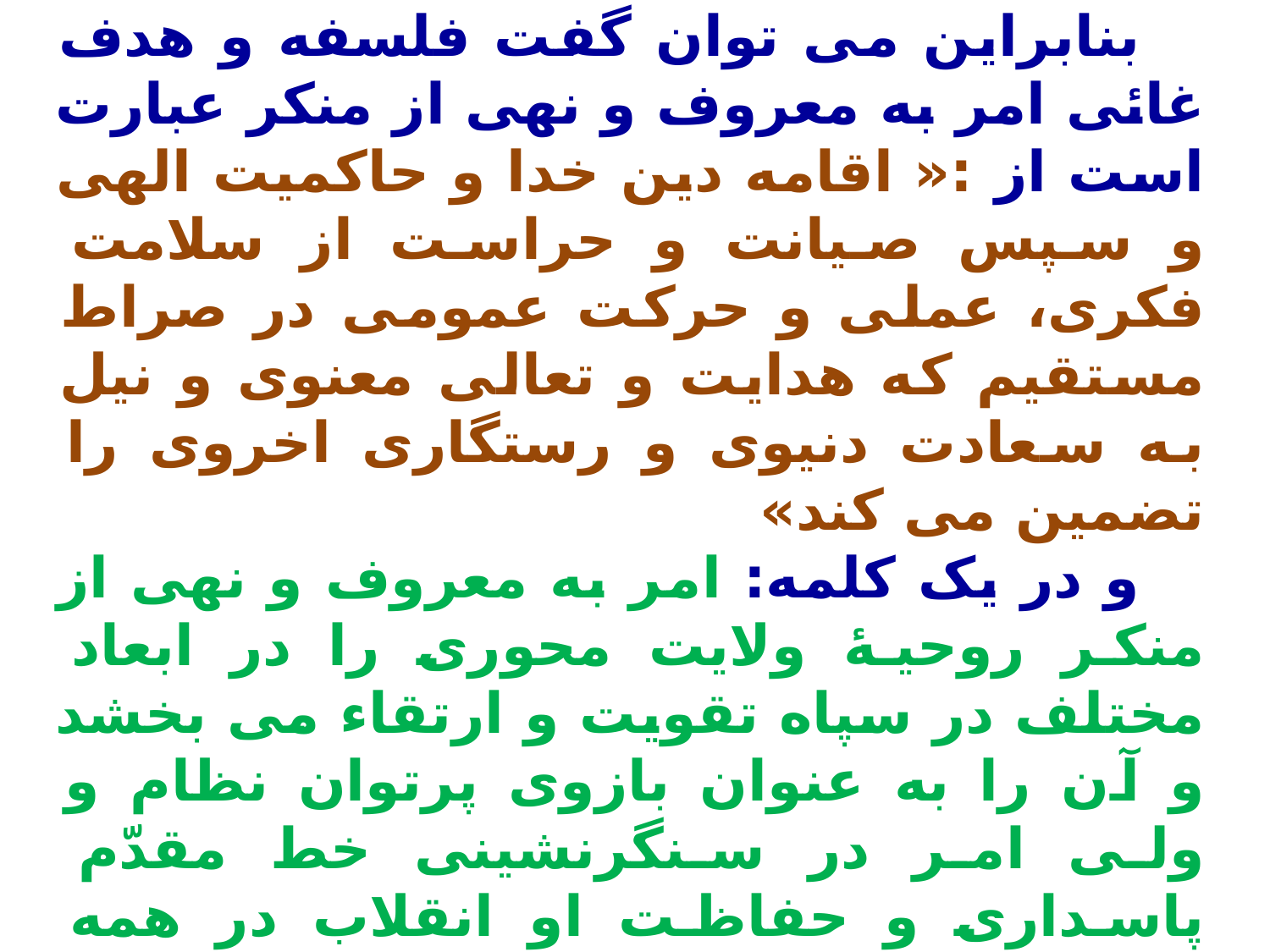

جمع بندی و نتیجه گیری

بنابراین می توان گفت فلسفه و هدف غائی امر به معروف و نهی از منکر عبارت است از :« اقامه دین خدا و حاکمیت الهی و سپس صیانت و حراست از سلامت فکری، عملی و حرکت عمومی در صراط مستقیم که هدایت و تعالی معنوی و نیل به سعادت دنیوی و رستگاری اخروی را تضمین می کند»
و در یک کلمه: امر به معروف و نهی از منکر روحیۀ ولایت محوری را در ابعاد مختلف در سپاه تقویت و ارتقاء می بخشد و آن را به عنوان بازوی پرتوان نظام و ولی امر در سنگرنشینی خط مقدّم پاسداری و حفاظت او انقلاب در همه عرصه ها قوّت و قدرت مضاعف می بخشد.